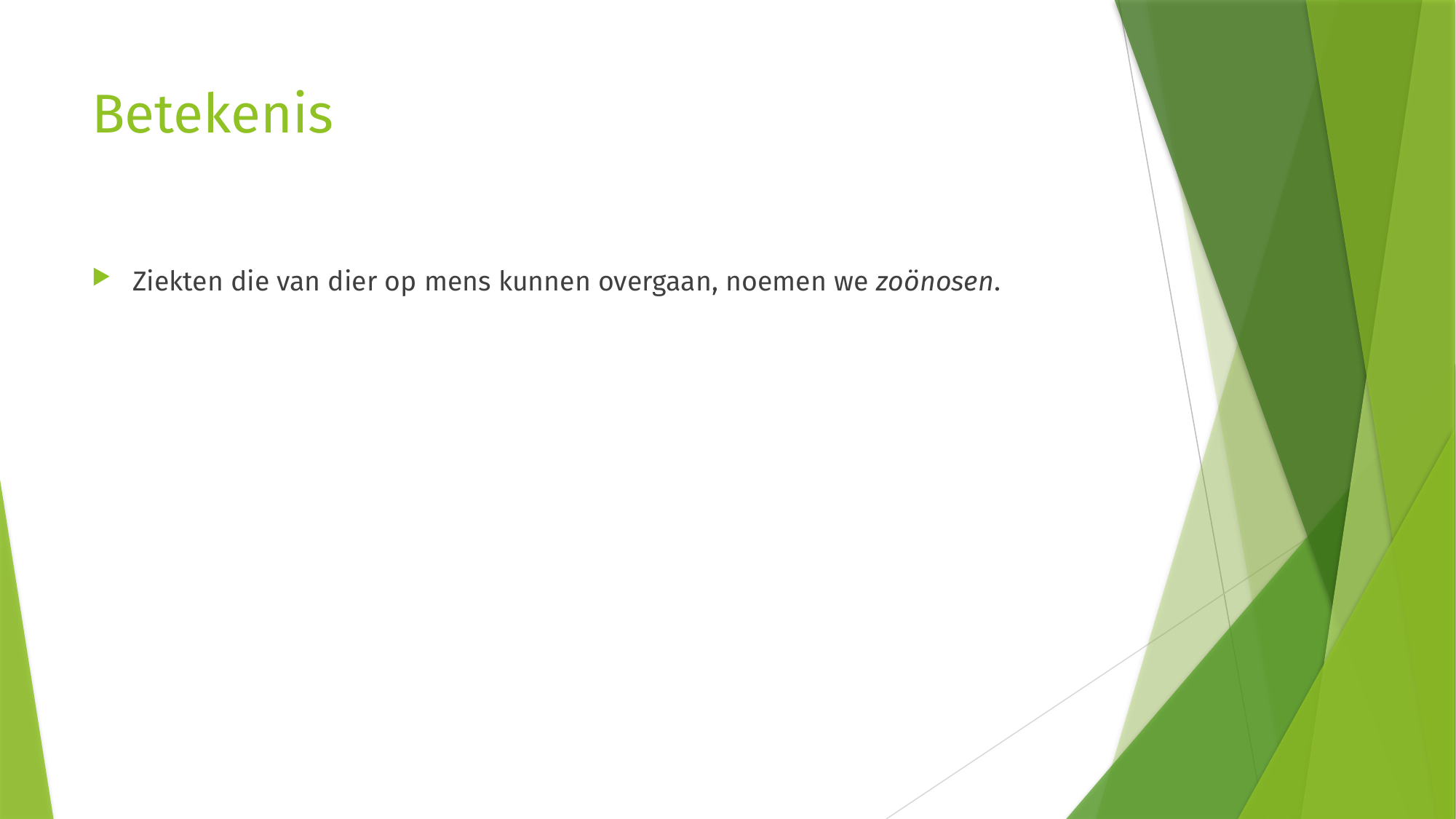

# Betekenis
Ziekten die van dier op mens kunnen overgaan, noemen we zoönosen.